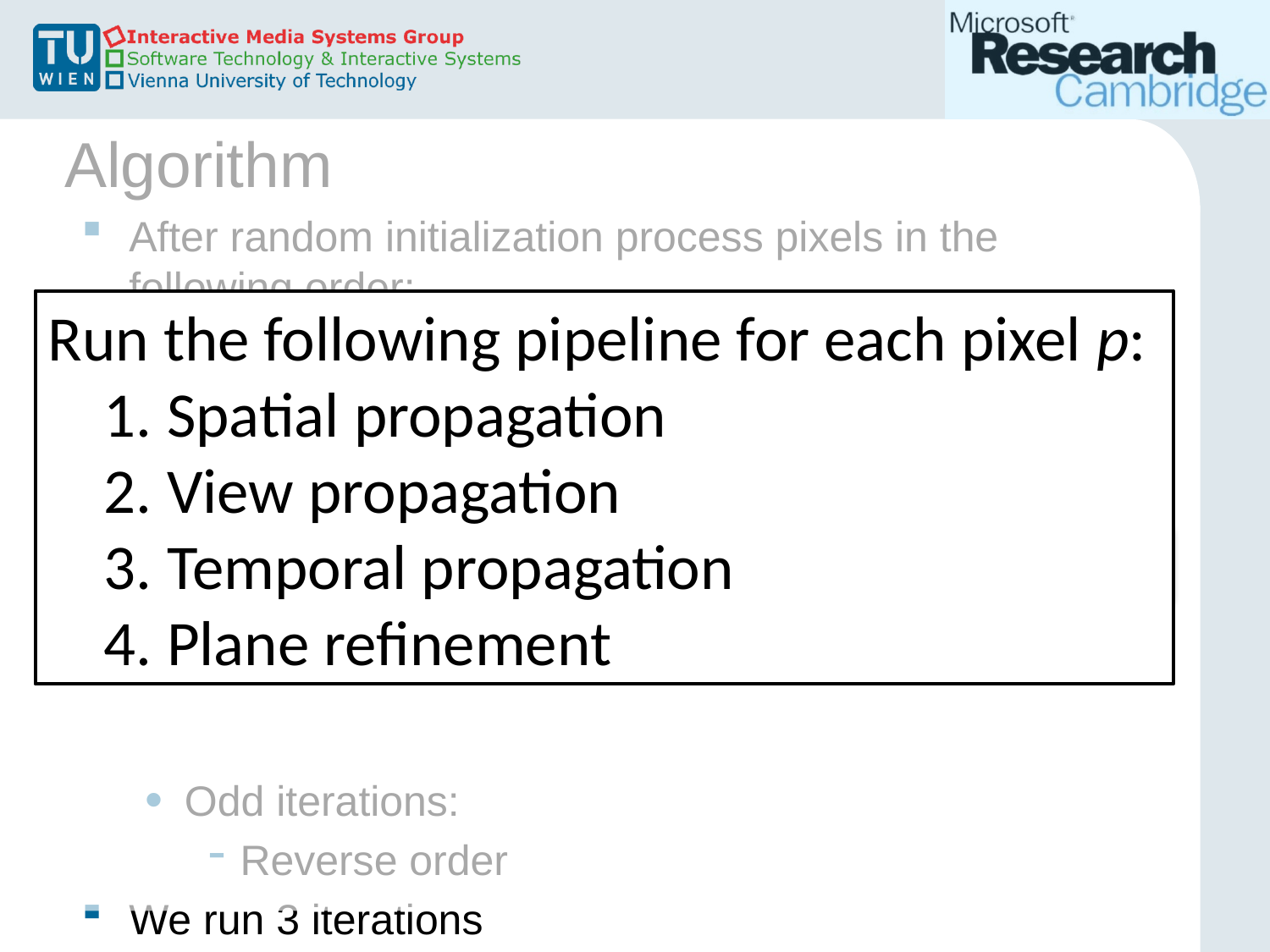

# Algorithm

After random initialization process pixels in the following order:
Even iterations:

Odd iterations:
Reverse order
We run 3 iterations
Run the following pipeline for each pixel p:
Spatial propagation
View propagation
Temporal propagation
Plane refinement

Start

End

Left Disparity Map
Right Disparity Map